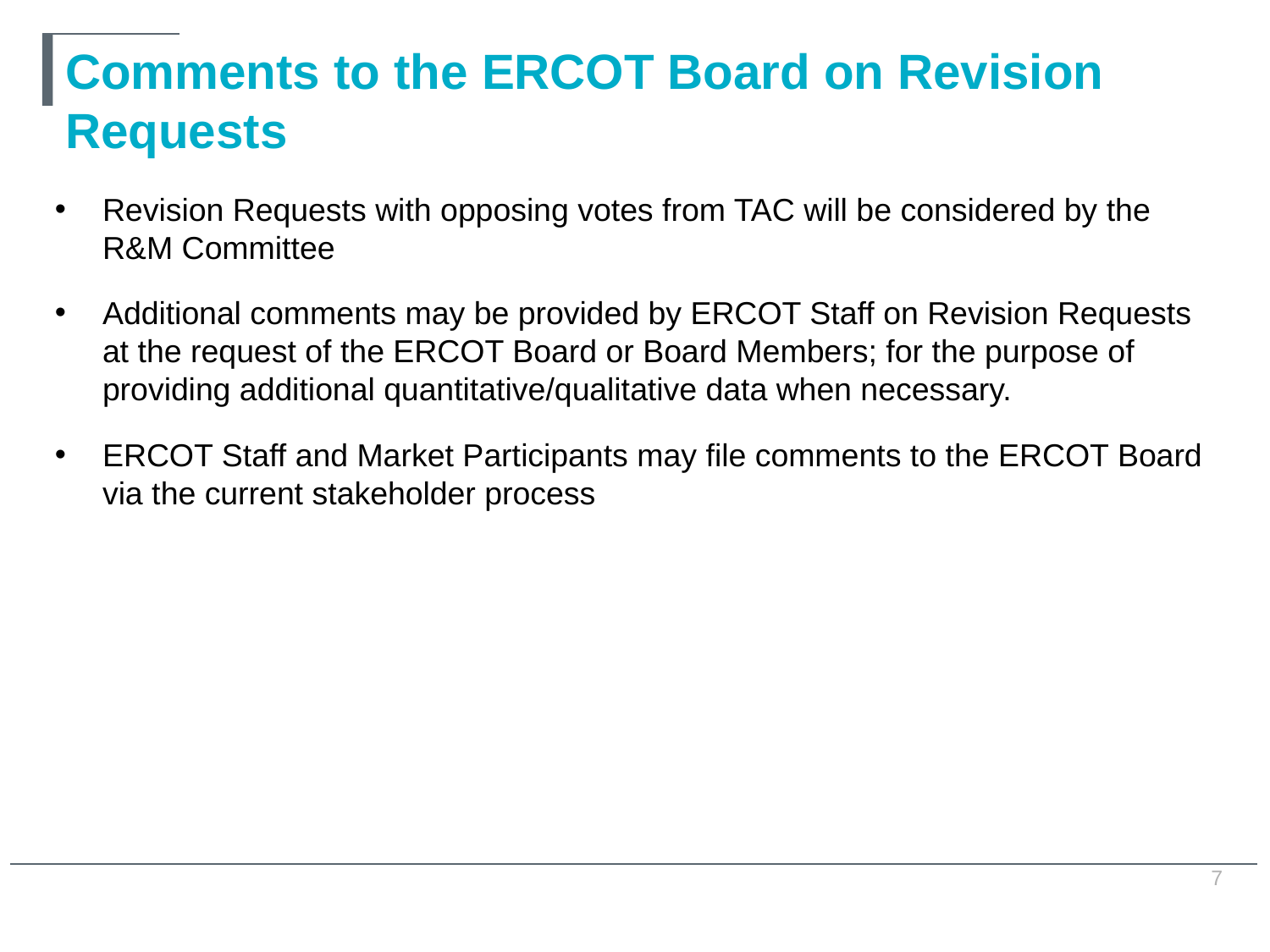

# Comments to the ERCOT Board on Revision Requests
Revision Requests with opposing votes from TAC will be considered by the R&M Committee
Additional comments may be provided by ERCOT Staff on Revision Requests at the request of the ERCOT Board or Board Members; for the purpose of providing additional quantitative/qualitative data when necessary.
ERCOT Staff and Market Participants may file comments to the ERCOT Board via the current stakeholder process
7